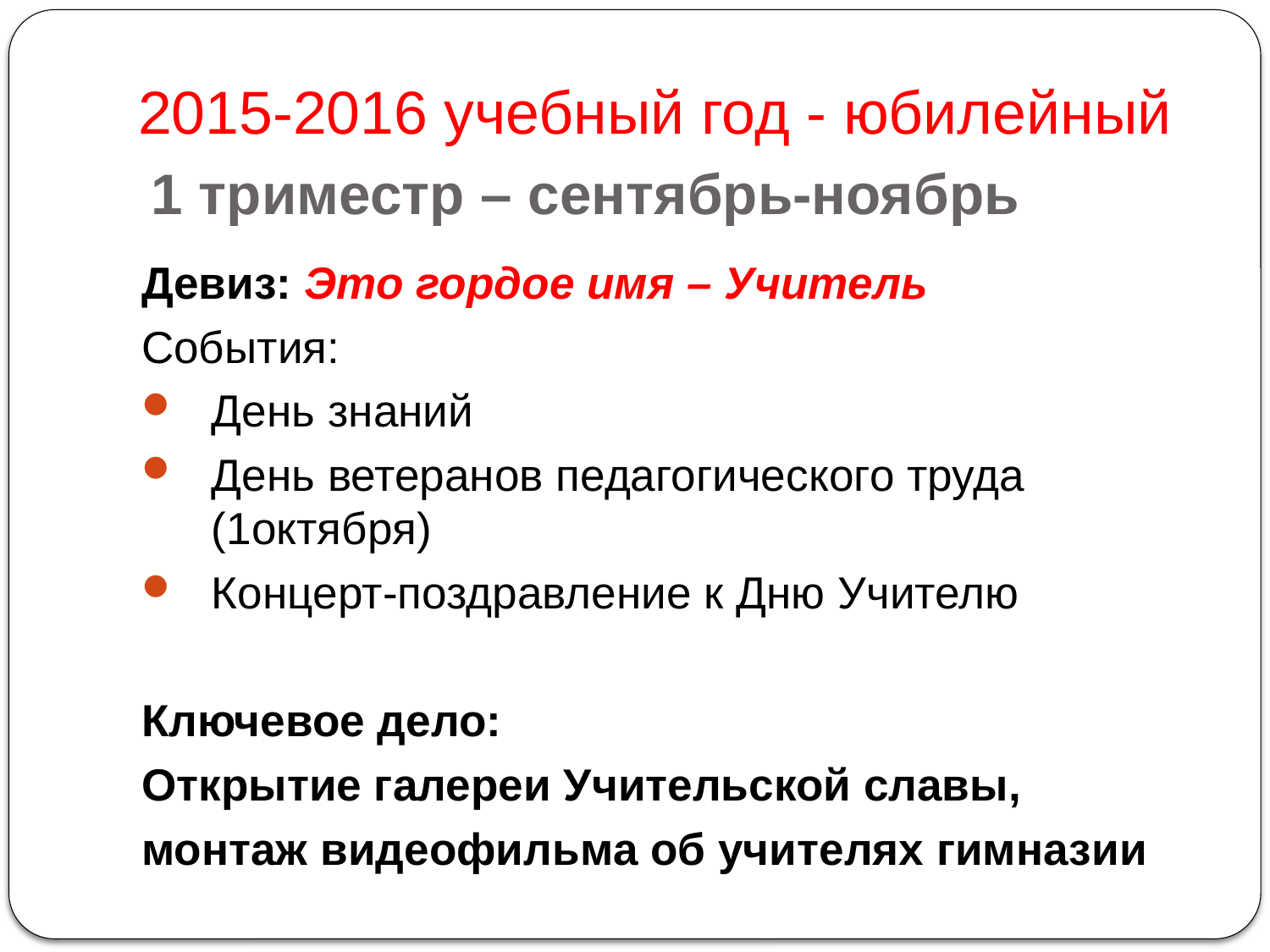

# 2015-2016 учебный год - юбилейный
1 триместр – сентябрь-ноябрь
Девиз: Это гордое имя – Учитель
События:
День знаний
День ветеранов педагогического труда (1октября)
Концерт-поздравление к Дню Учителю

Ключевое дело:
Открытие галереи Учительской славы,
монтаж видеофильма об учителях гимназии